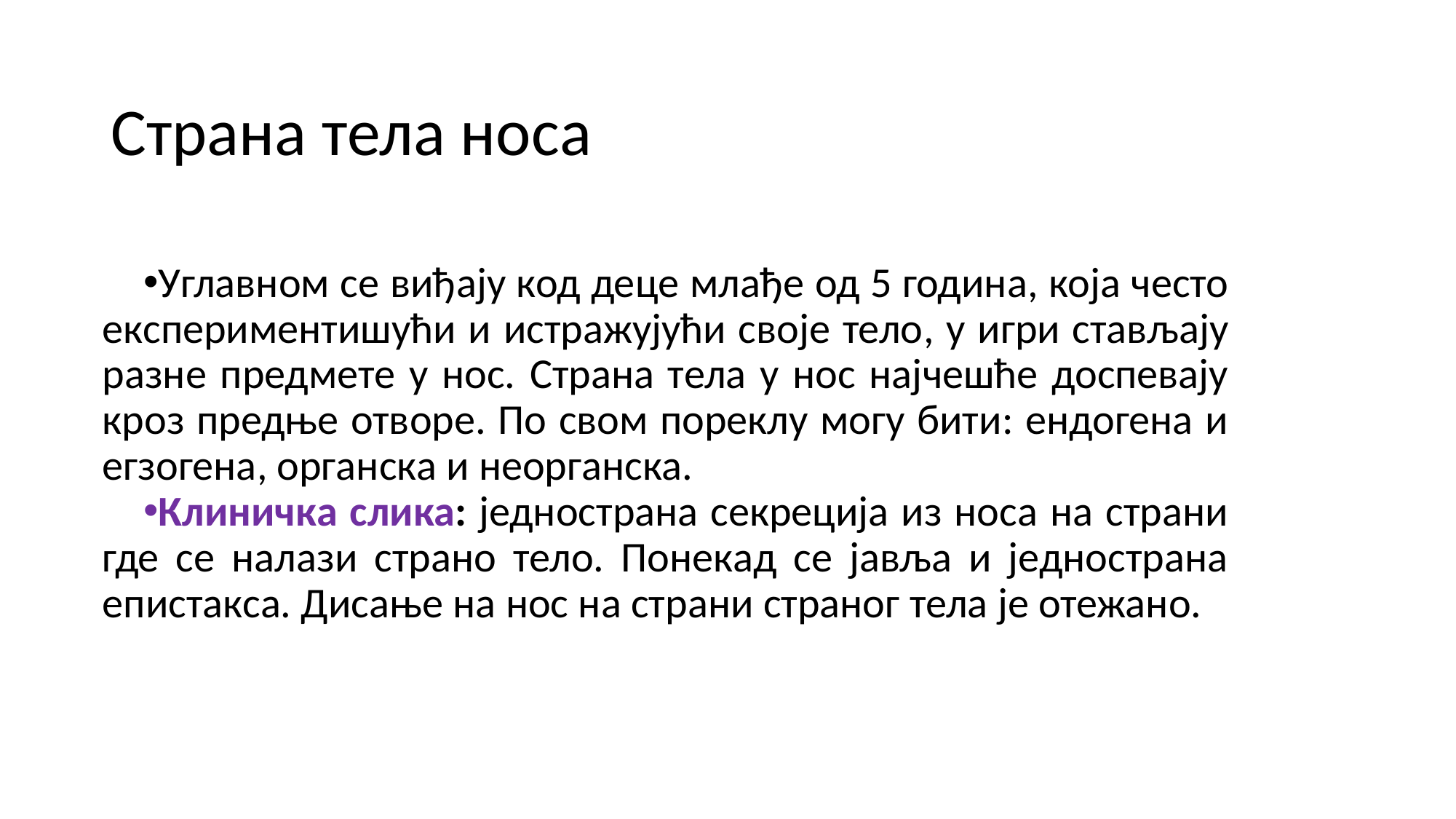

# Страна тела носа
Углавном се виђају код деце млађе од 5 година, која често експериментишући и истражујући своје тело, у игри стављају разне предмете у нос. Страна тела у нос најчешће доспевају кроз предње отворе. По свом пореклу могу бити: ендогена и егзогена, органска и неорганска.
Клиничка слика: једнострана секреција из носа на страни где се налази страно тело. Понекад се јавља и једнострана епистакса. Дисање на нос на страни страног тела је отежано.